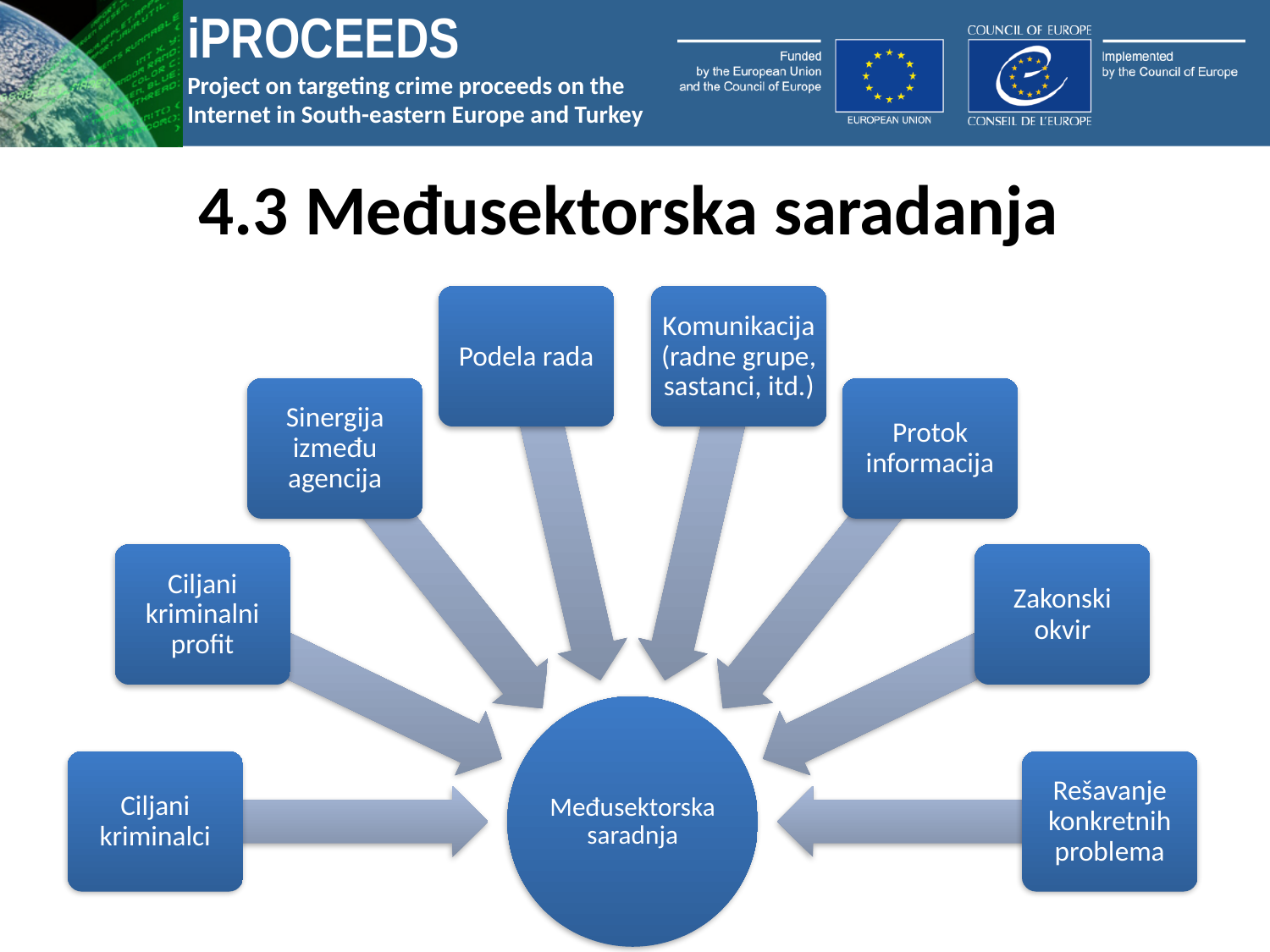

# 4.3 Međusektorska saradanja
Međusektorska saradnja
Ciljani kriminalci
Ciljani kriminalni profit
Sinergija između agencija
Podela rada
Komunikacija (radne grupe, sastanci, itd.)
Protok informacija
Zakonski okvir
Rešavanje konkretnih problema